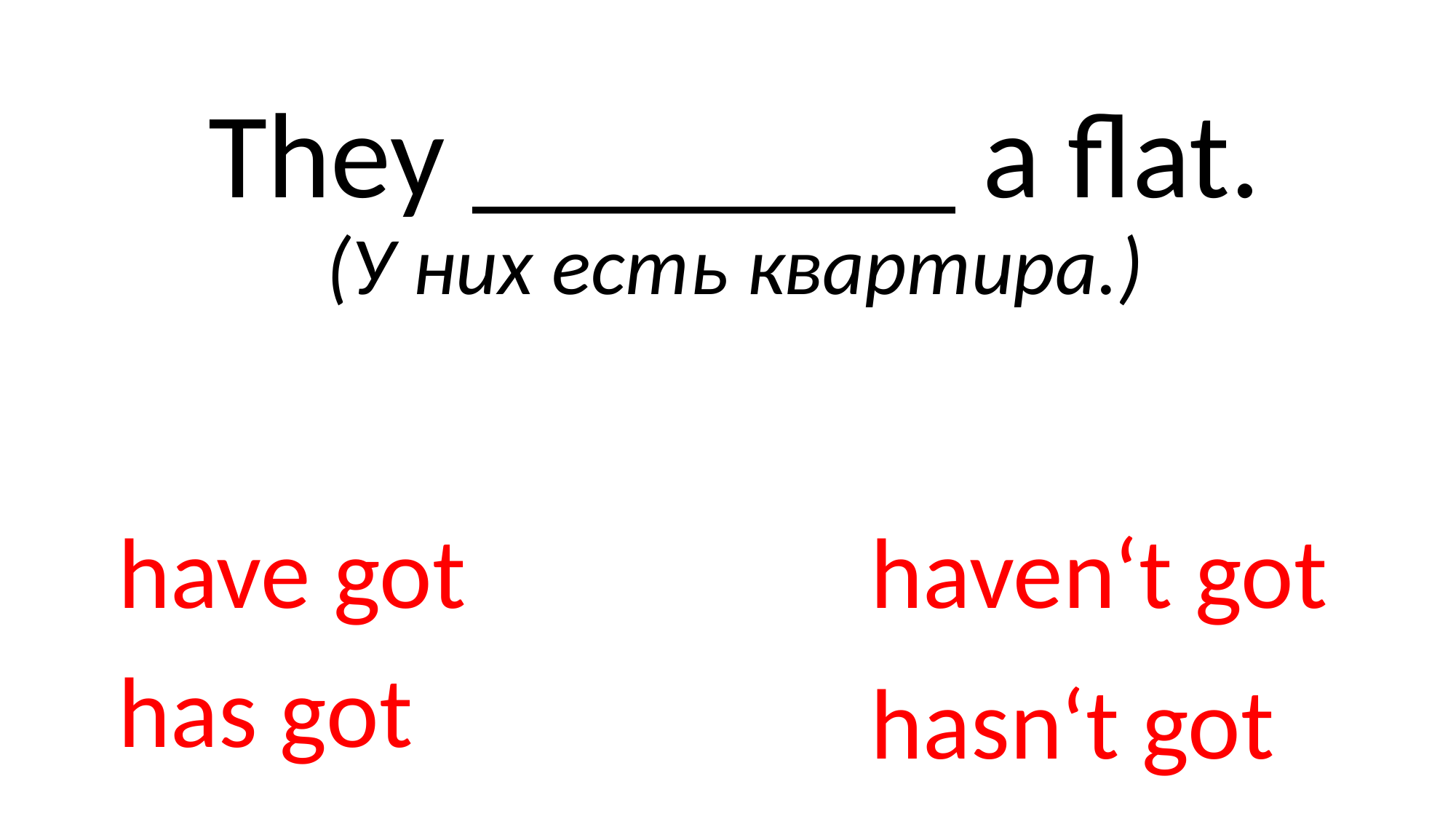

# They ________ a flat. (У них есть квартира.)
have got
haven‘t got
has got
hasn‘t got